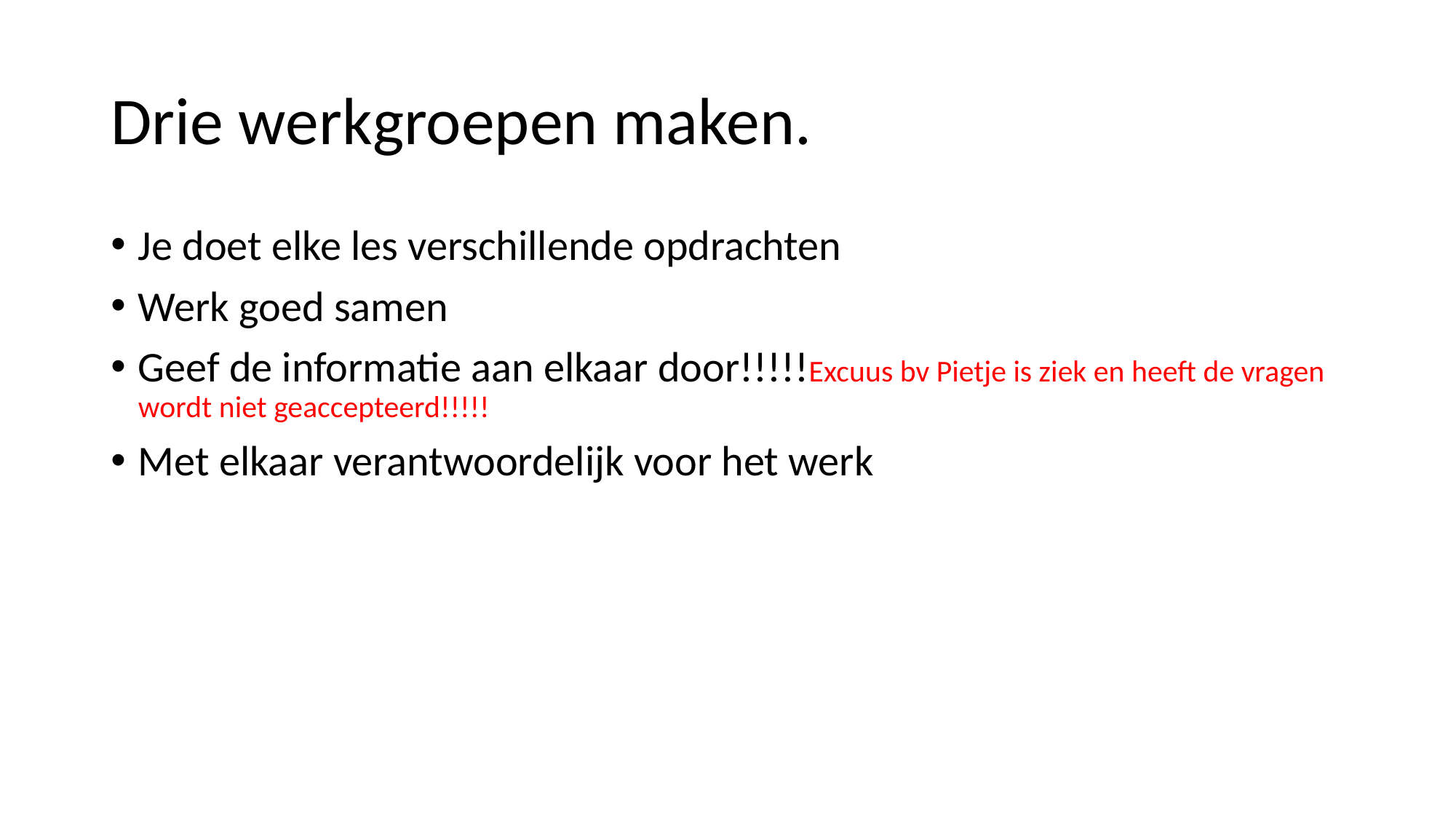

# Drie werkgroepen maken.
Je doet elke les verschillende opdrachten
Werk goed samen
Geef de informatie aan elkaar door!!!!!Excuus bv Pietje is ziek en heeft de vragen wordt niet geaccepteerd!!!!!
Met elkaar verantwoordelijk voor het werk